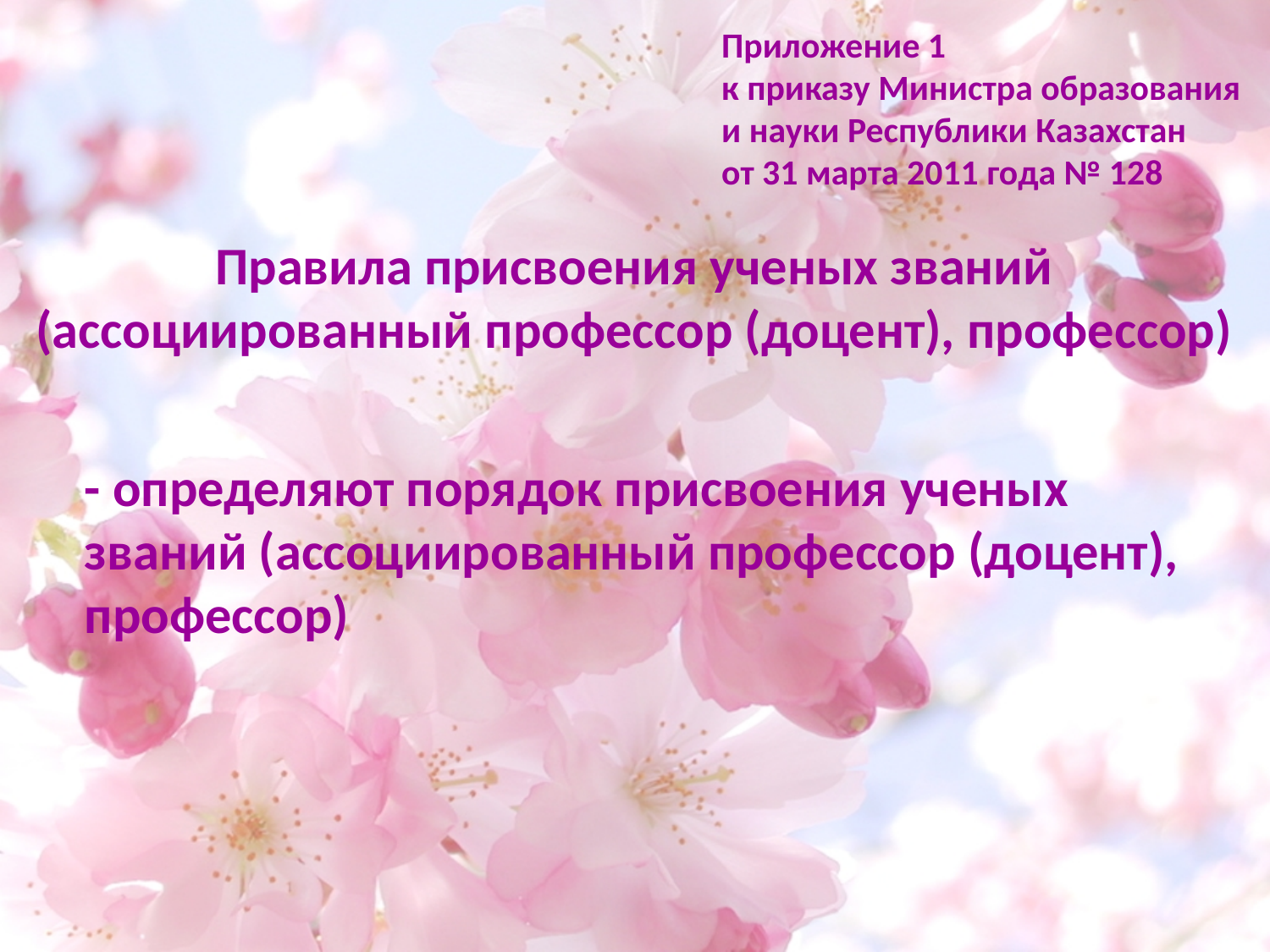

Приложение 1
к приказу Министра образования
и науки Республики Казахстан
от 31 марта 2011 года № 128
# Правила присвоения ученых званий (ассоциированный профессор (доцент), профессор)
- определяют порядок присвоения ученых званий (ассоциированный профессор (доцент), профессор)